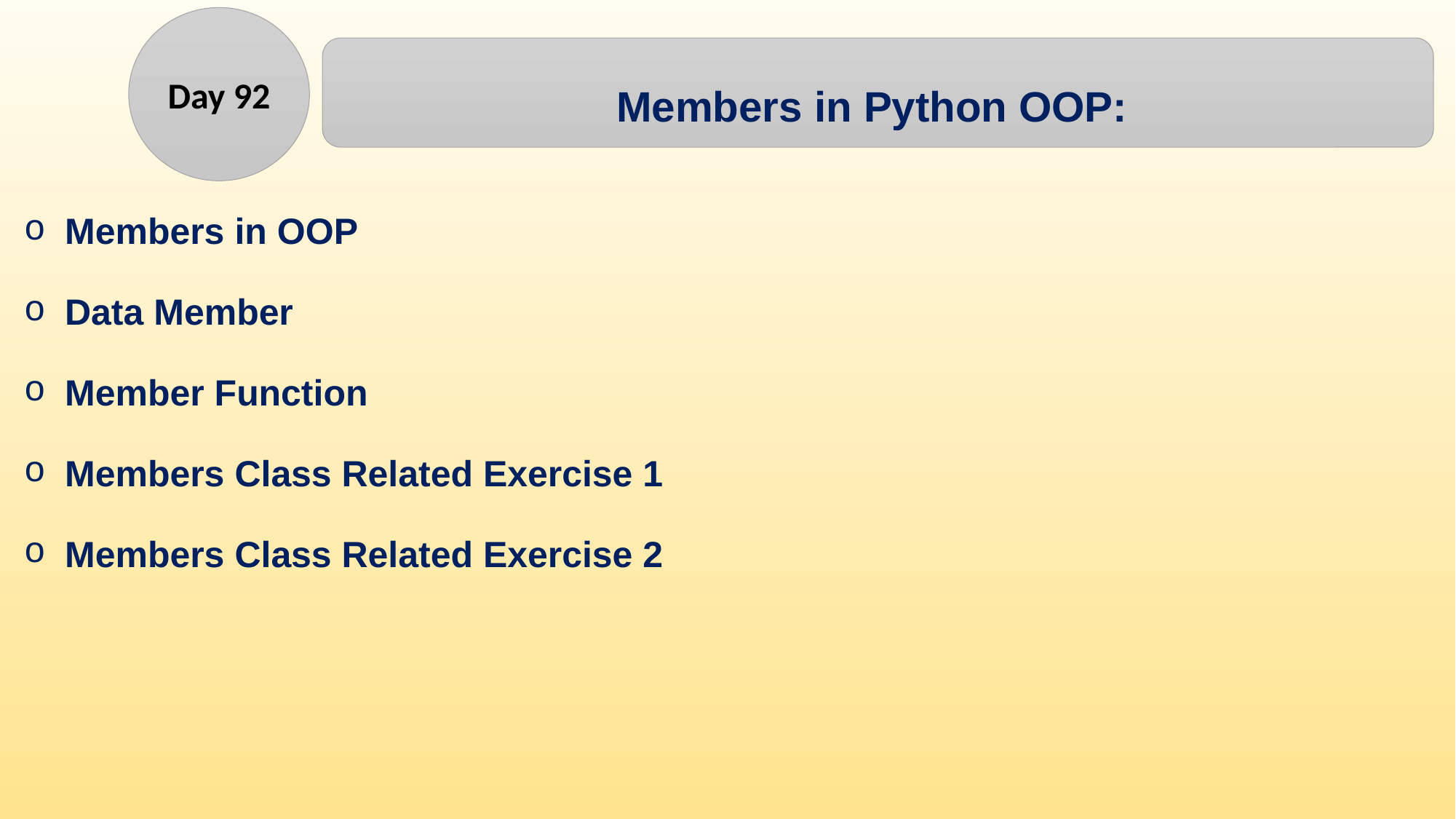

Day 92
Members in Python OOP:
Members in OOP
Data Member
Member Function
Members Class Related Exercise 1
Members Class Related Exercise 2